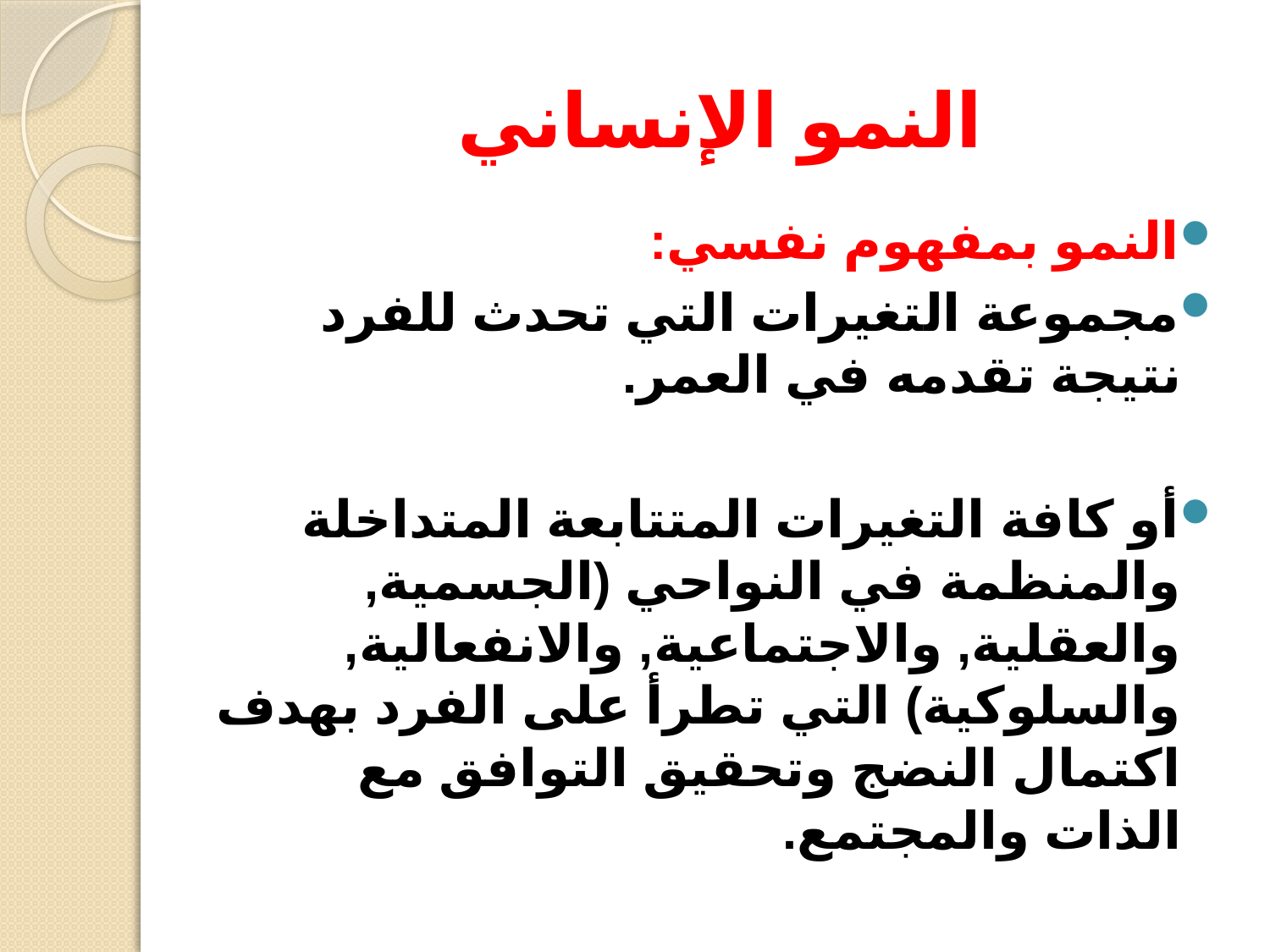

# النمو الإنساني
النمو بمفهوم نفسي:
مجموعة التغيرات التي تحدث للفرد نتيجة تقدمه في العمر.

أو كافة التغيرات المتتابعة المتداخلة والمنظمة في النواحي (الجسمية, والعقلية, والاجتماعية, والانفعالية, والسلوكية) التي تطرأ على الفرد بهدف اكتمال النضج وتحقيق التوافق مع الذات والمجتمع.